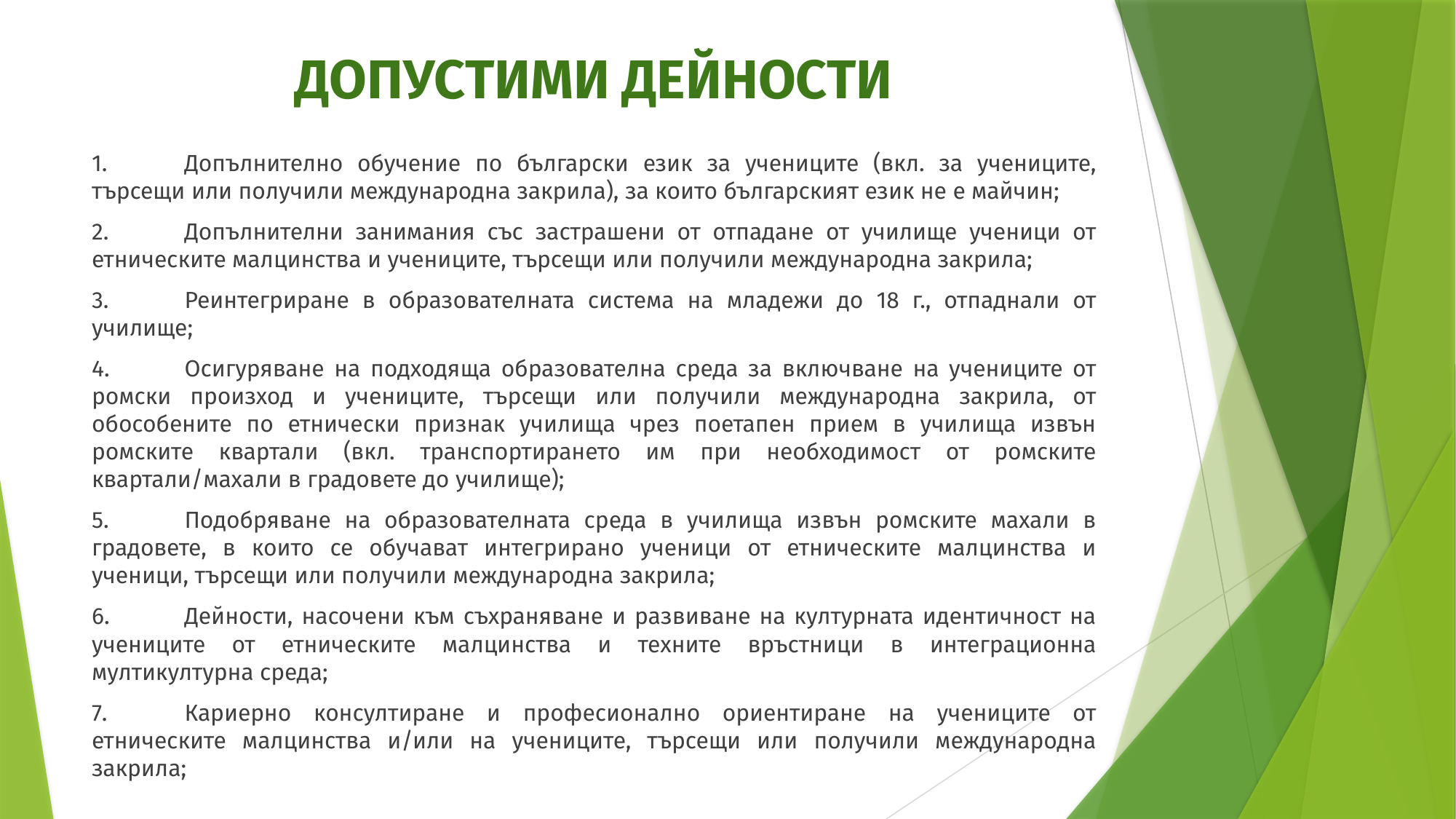

# ДОПУСТИМИ ДЕЙНОСТИ
1.	Допълнително обучение по български език за учениците (вкл. за учениците, търсещи или получили международна закрила), за които българският език не е майчин;
2.	Допълнителни занимания със застрашени от отпадане от училище ученици от етническите малцинства и учениците, търсещи или получили международна закрила;
3.	Реинтегриране в образователната система на младежи до 18 г., отпаднали от училище;
4.	Осигуряване на подходяща образователна среда за включване на учениците от ромски произход и учениците, търсещи или получили международна закрила, от обособените по етнически признак училища чрез поетапен прием в училища извън ромските квартали (вкл. транспортирането им при необходимост от ромските квартали/махали в градовете до училище);
5.	Подобряване на образователната среда в училища извън ромските махали в градовете, в които се обучават интегрирано ученици от етническите малцинства и ученици, търсещи или получили международна закрила;
6.	Дейности, насочени към съхраняване и развиване на културната идентичност на учениците от етническите малцинства и техните връстници в интеграционна мултикултурна среда;
7.	Кариерно консултиране и професионално ориентиране на учениците от етническите малцинства и/или на учениците, търсещи или получили международна закрила;